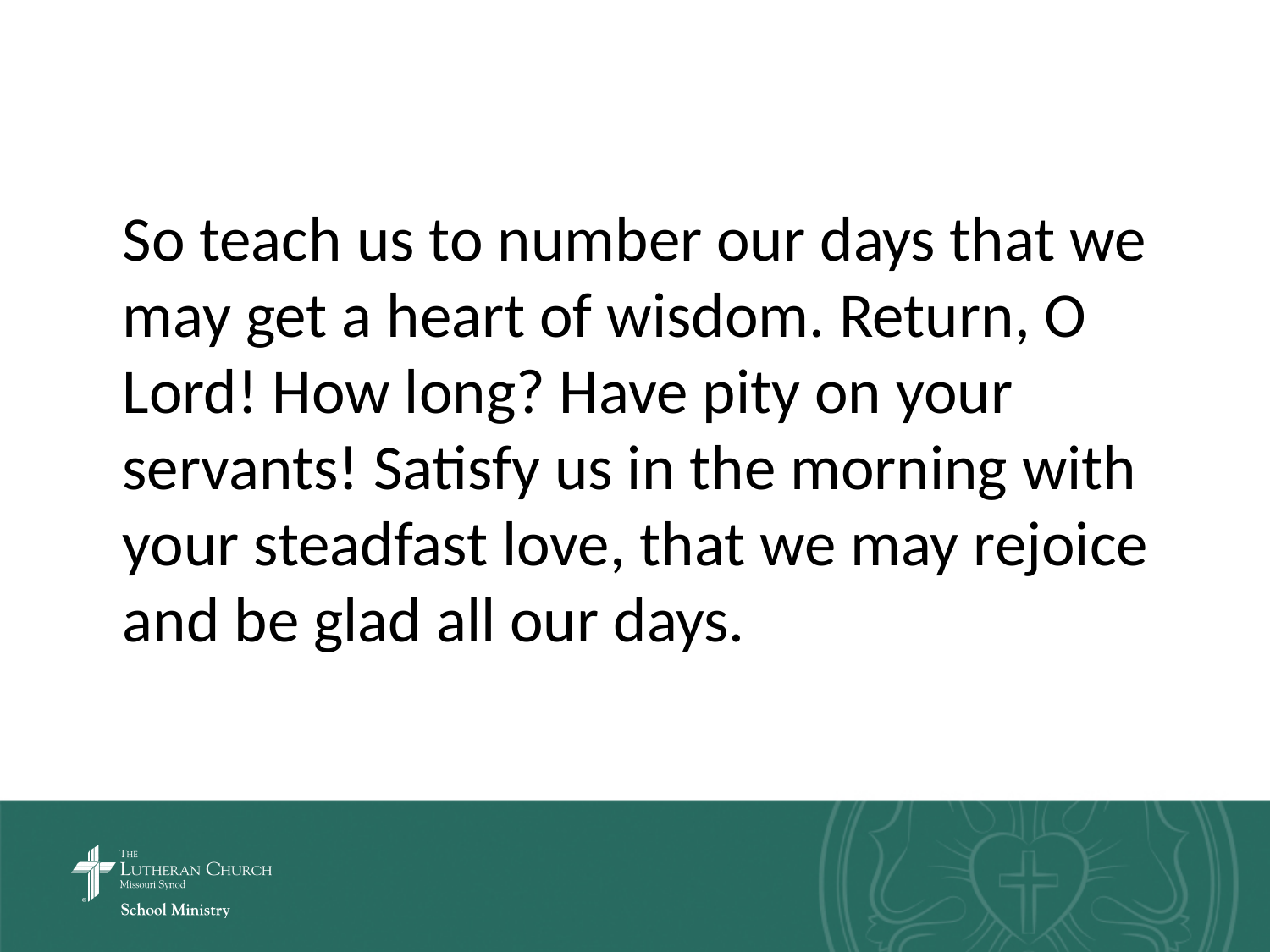

So teach us to number our days that we may get a heart of wisdom. Return, O Lord! How long? Have pity on your servants! Satisfy us in the morning with your steadfast love, that we may rejoice and be glad all our days.